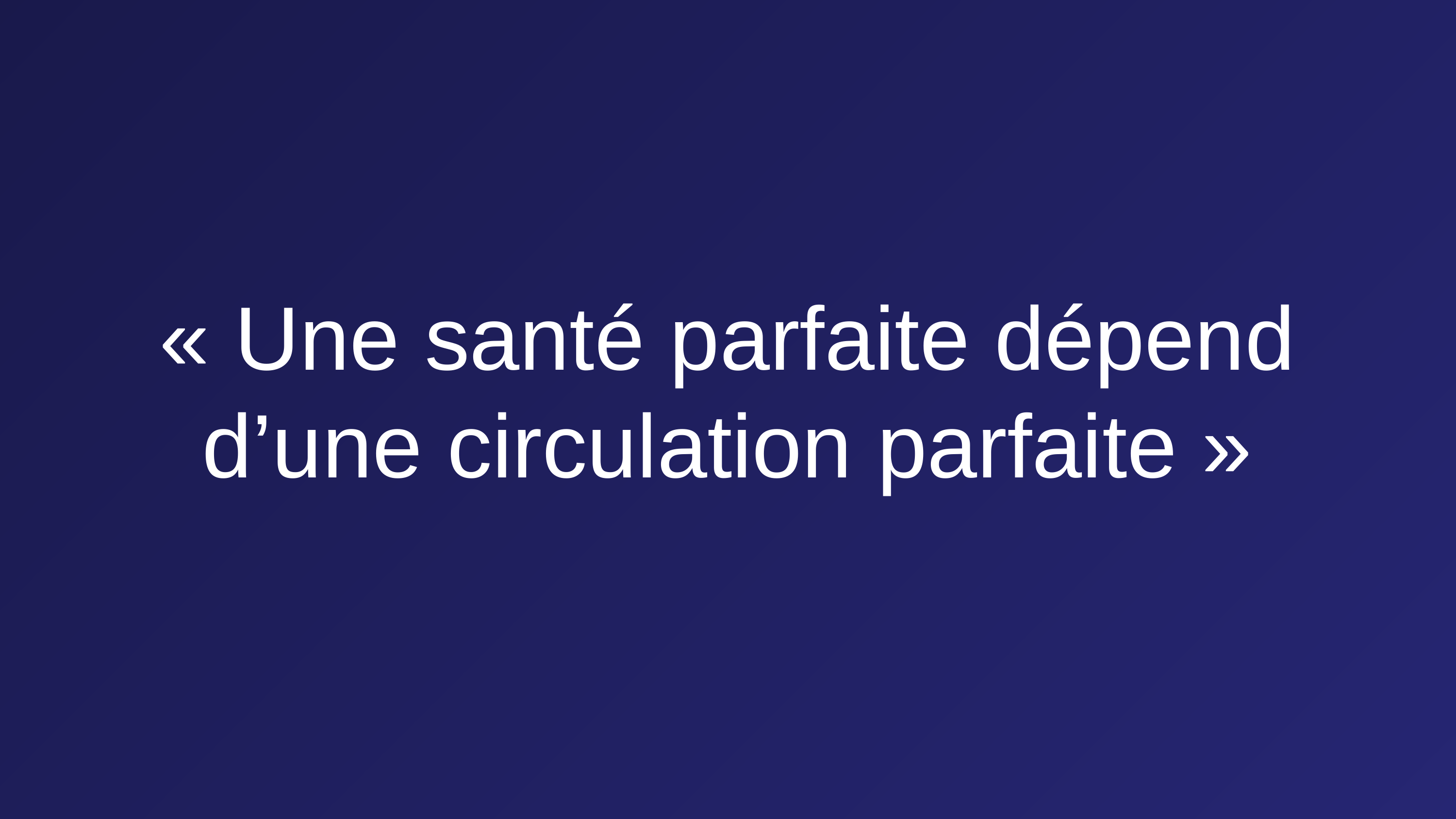

# « Une santé parfaite dépend d’une circulation parfaite »